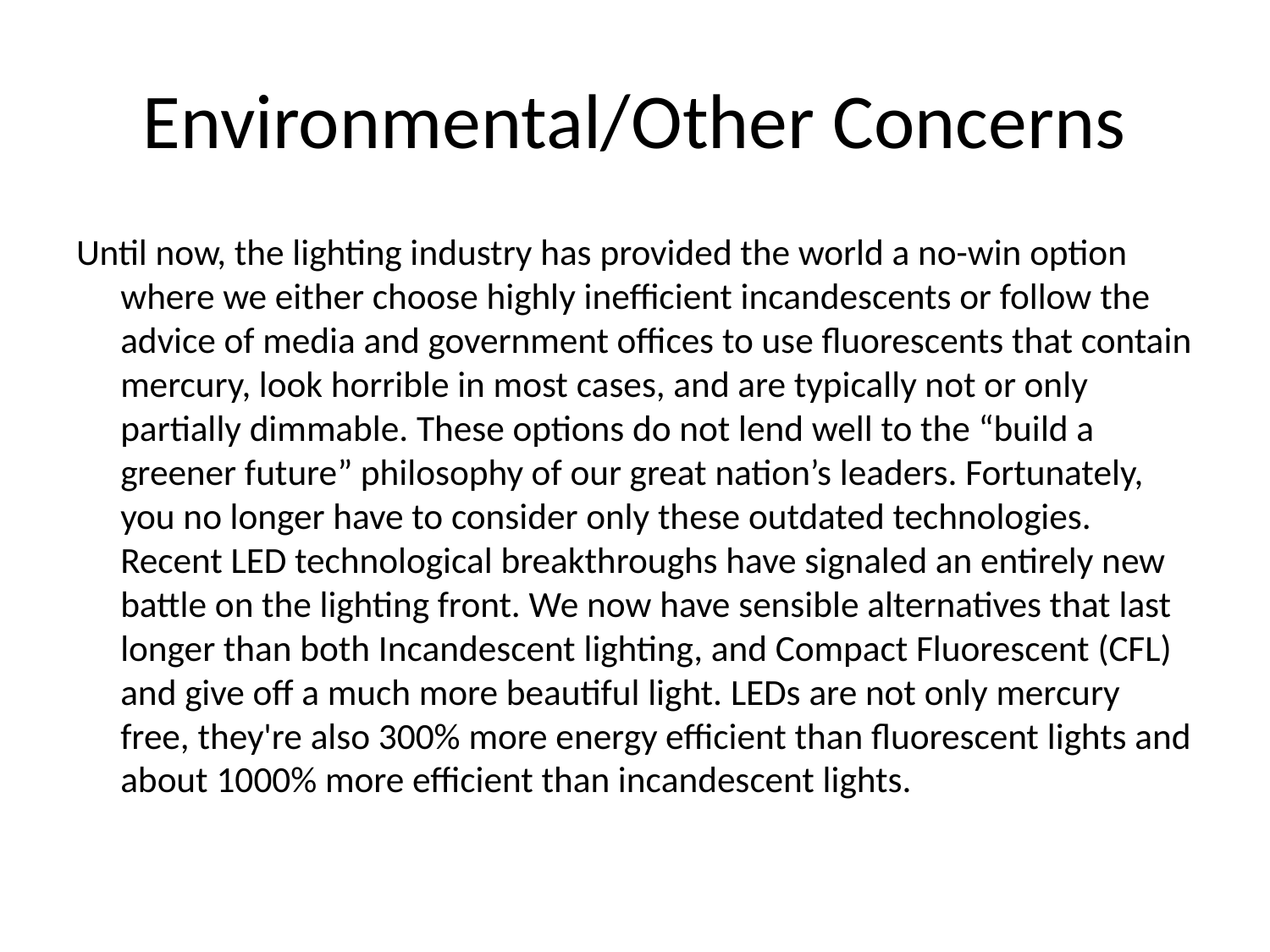

# Environmental/Other Concerns
Until now, the lighting industry has provided the world a no-win option where we either choose highly inefficient incandescents or follow the advice of media and government offices to use fluorescents that contain mercury, look horrible in most cases, and are typically not or only partially dimmable. These options do not lend well to the “build a greener future” philosophy of our great nation’s leaders. Fortunately, you no longer have to consider only these outdated technologies. Recent LED technological breakthroughs have signaled an entirely new battle on the lighting front. We now have sensible alternatives that last longer than both Incandescent lighting, and Compact Fluorescent (CFL) and give off a much more beautiful light. LEDs are not only mercury free, they're also 300% more energy efficient than fluorescent lights and about 1000% more efficient than incandescent lights.